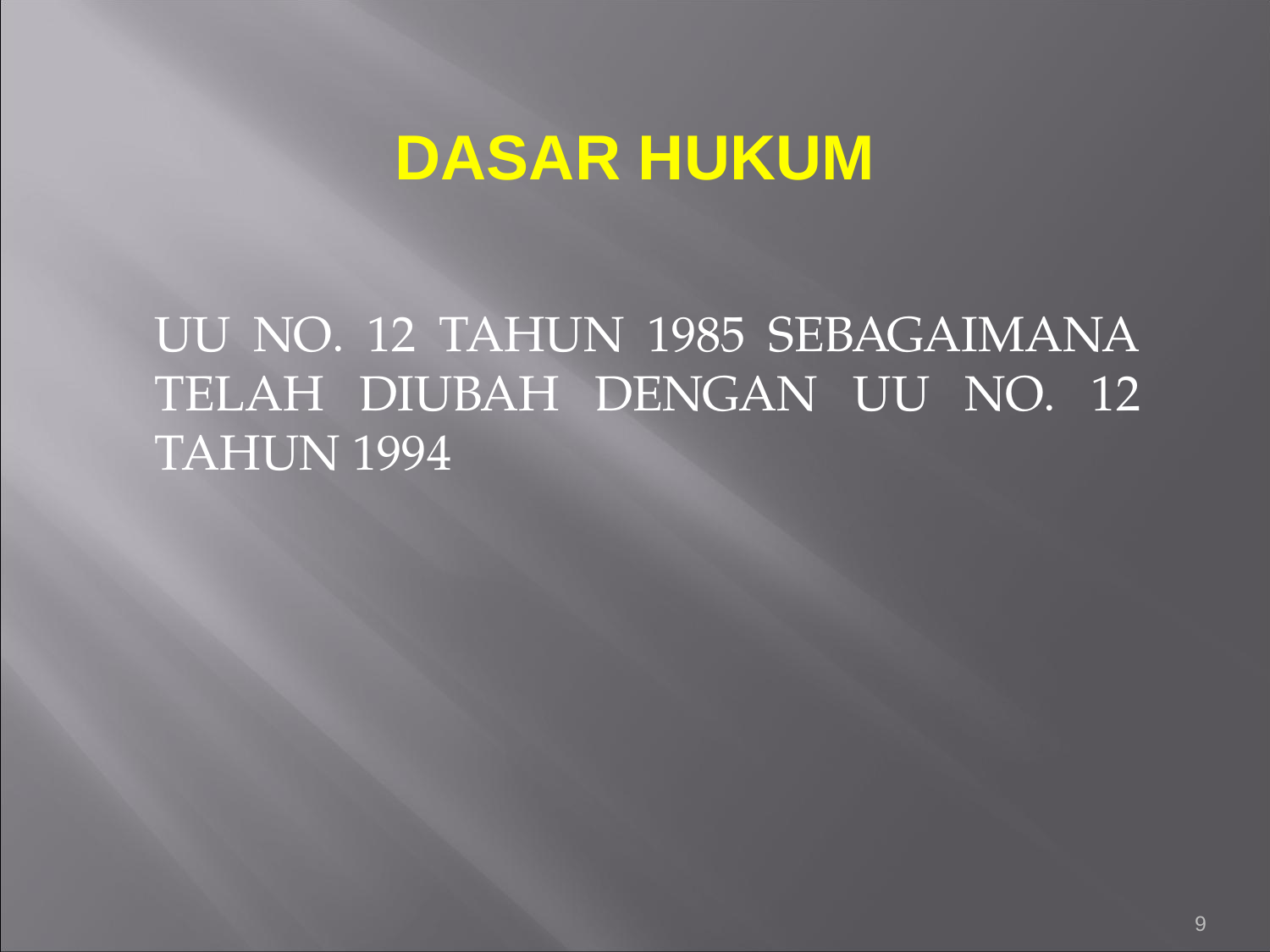

# DASAR HUKUM
UU NO. 12 TAHUN 1985 SEBAGAIMANA TELAH DIUBAH DENGAN UU NO. 12 TAHUN 1994
9